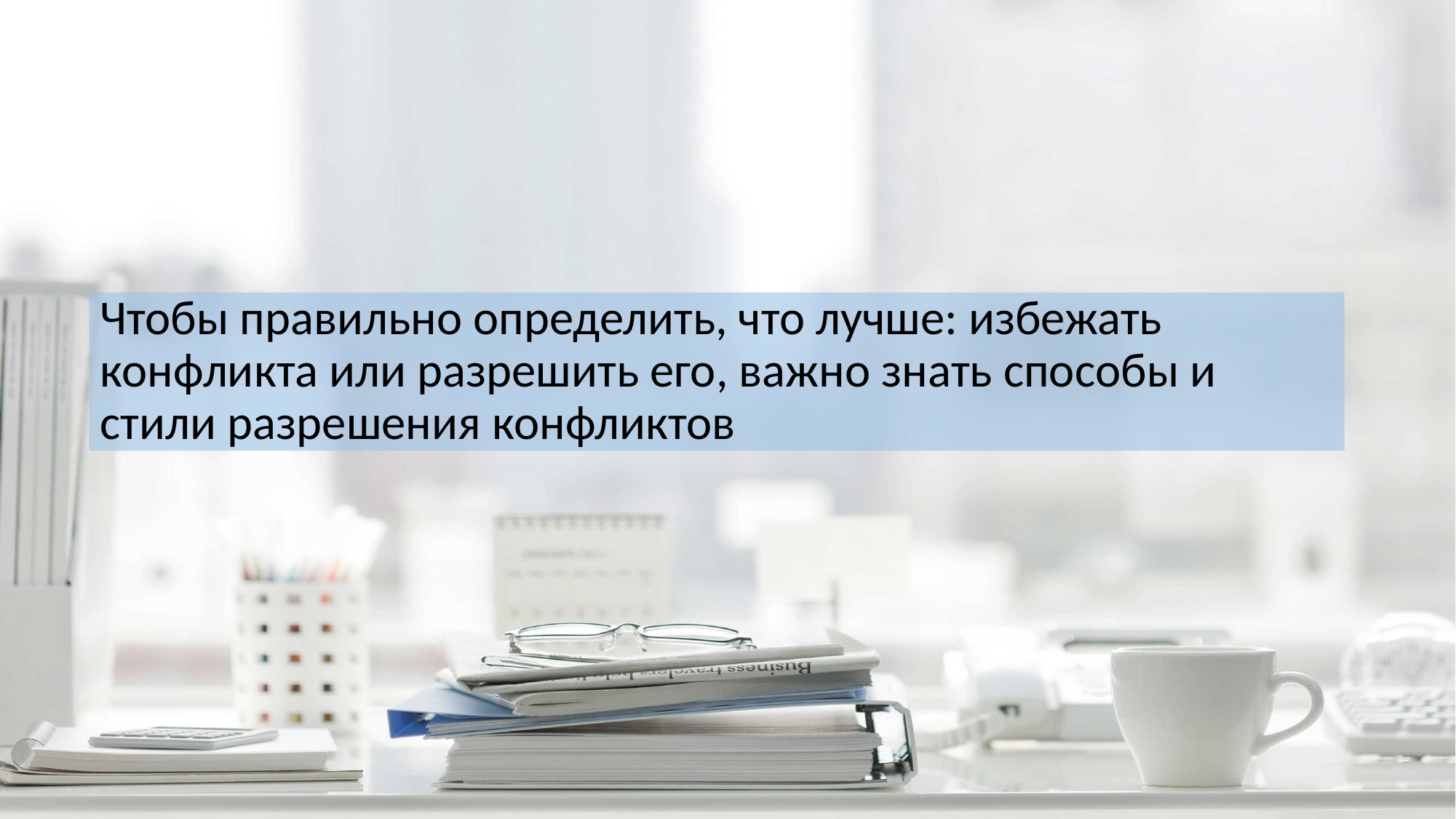

# Чтобы правильно определить, что лучше: избежать конфликта или разрешить его, важно знать способы и стили разрешения конфликтов